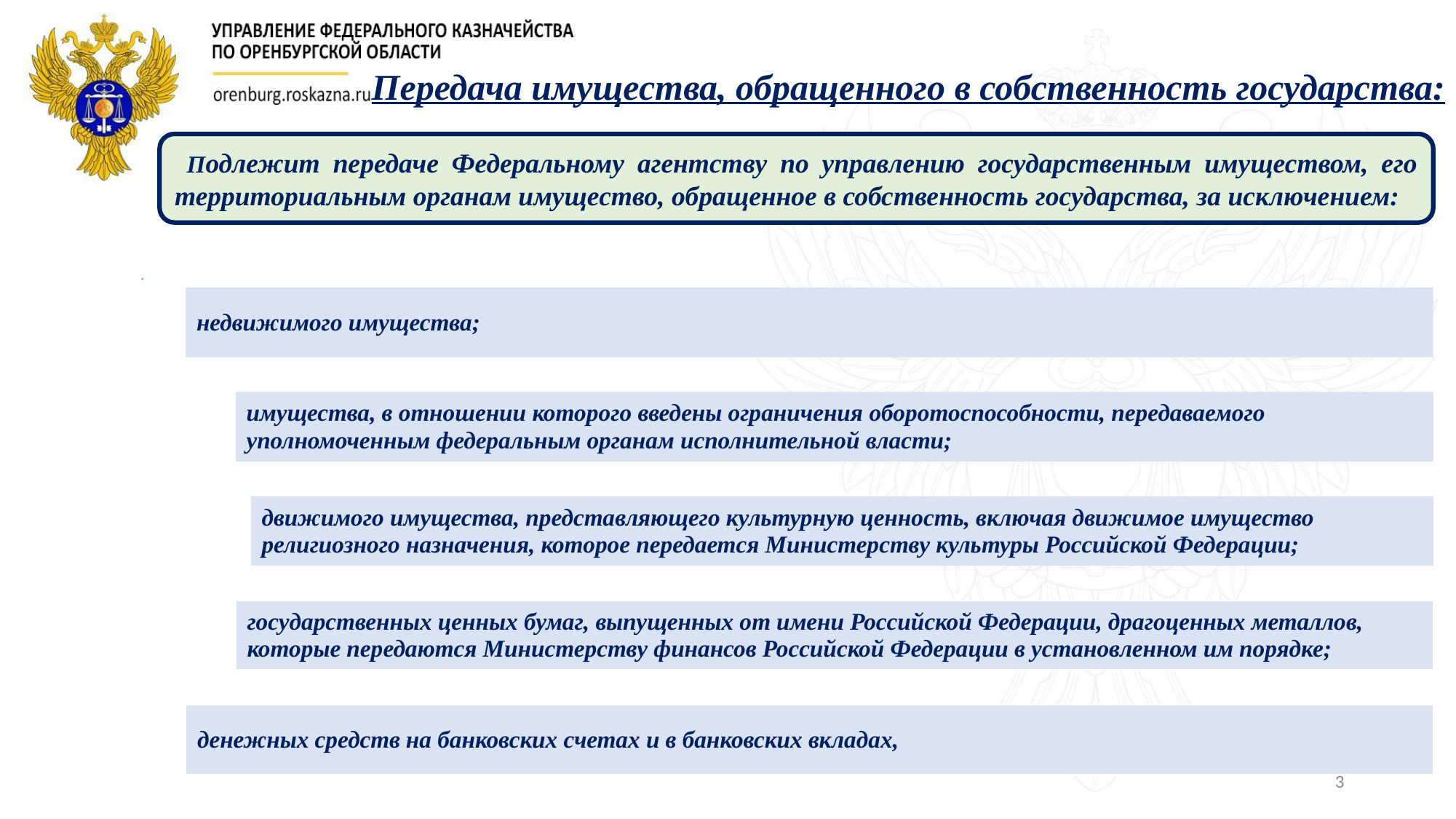

Передача имущества, обращенного в собственность государства:
 Подлежит передаче Федеральному агентству по управлению государственным имуществом, его территориальным органам имущество, обращенное в собственность государства, за исключением:
недвижимого имущества;
имущества, в отношении которого введены ограничения оборотоспособности, передаваемого уполномоченным федеральным органам исполнительной власти;
движимого имущества, представляющего культурную ценность, включая движимое имущество религиозного назначения, которое передается Министерству культуры Российской Федерации;
государственных ценных бумаг, выпущенных от имени Российской Федерации, драгоценных металлов, которые передаются Министерству финансов Российской Федерации в установленном им порядке;
денежных средств на банковских счетах и в банковских вкладах,
3